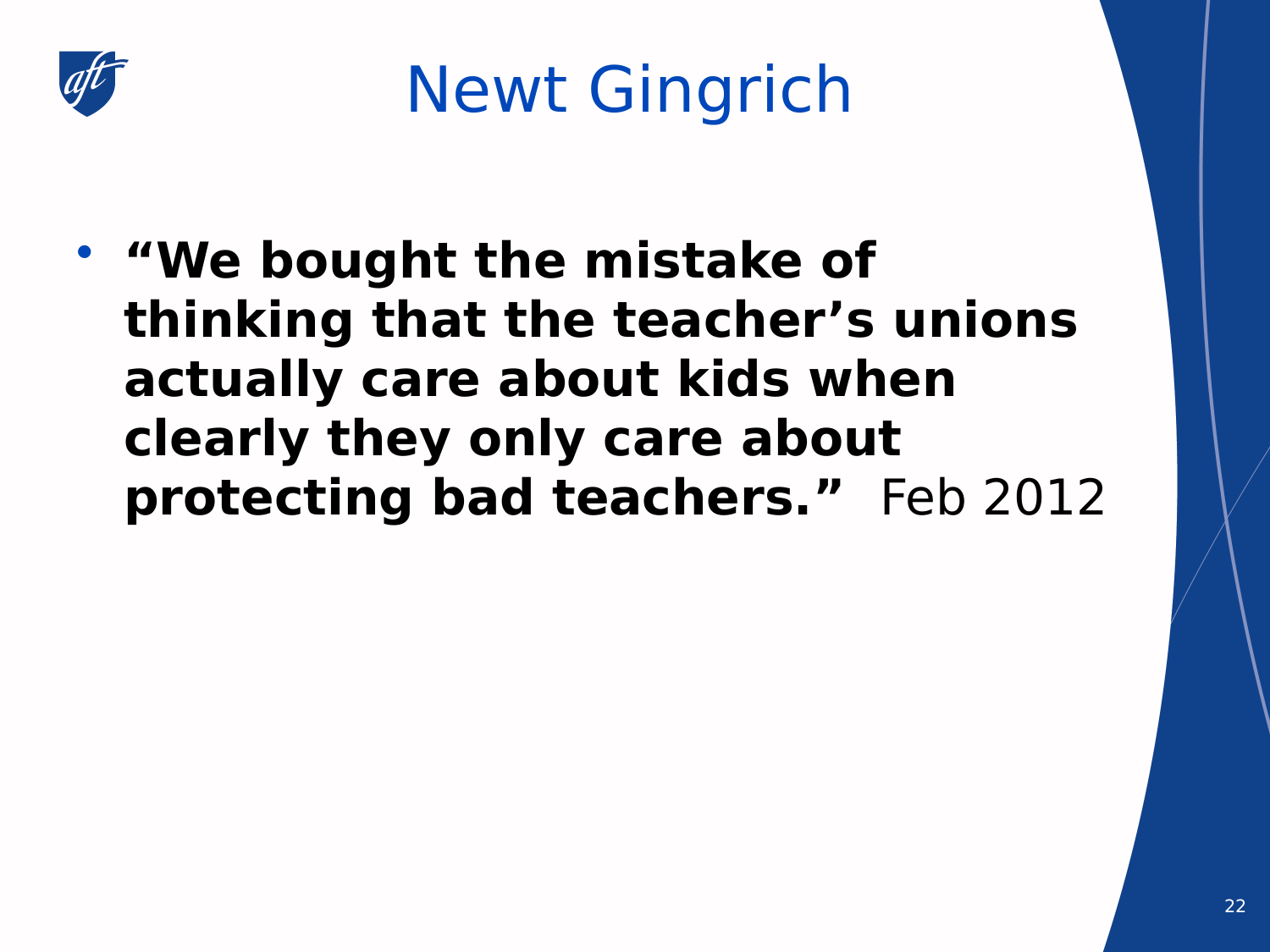

# Newt Gingrich
“We bought the mistake of thinking that the teacher’s unions actually care about kids when clearly they only care about protecting bad teachers.”  Feb 2012

22